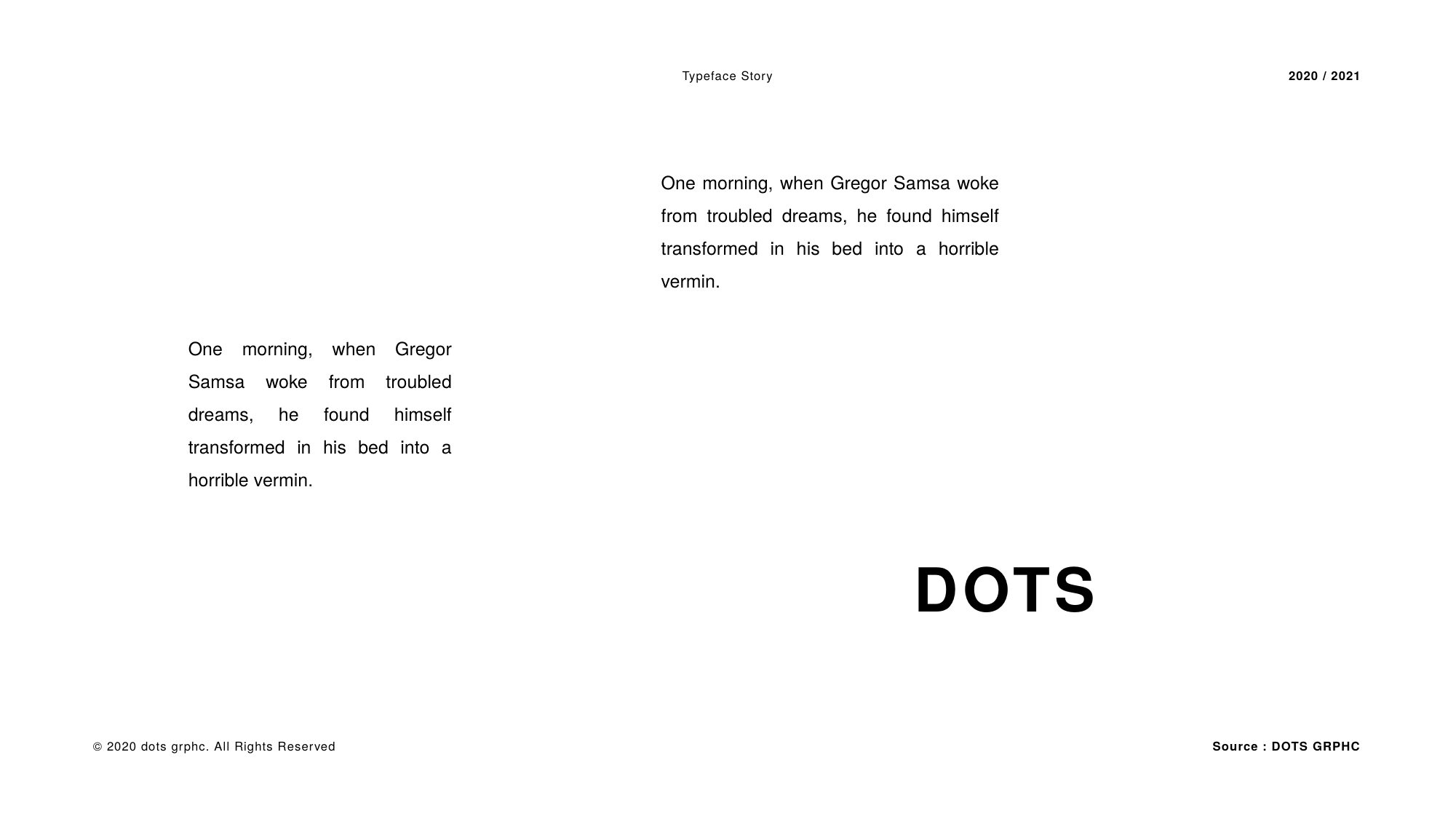

Typeface Story
2020 / 2021
One morning, when Gregor Samsa woke from troubled dreams, he found himself transformed in his bed into a horrible vermin.

One morning, when Gregor Samsa woke from troubled dreams, he found himself transformed in his bed into a horrible vermin.
DOTS

Source : DOTS GRPHC
© 2020 dots grphc. All Rights Reserved